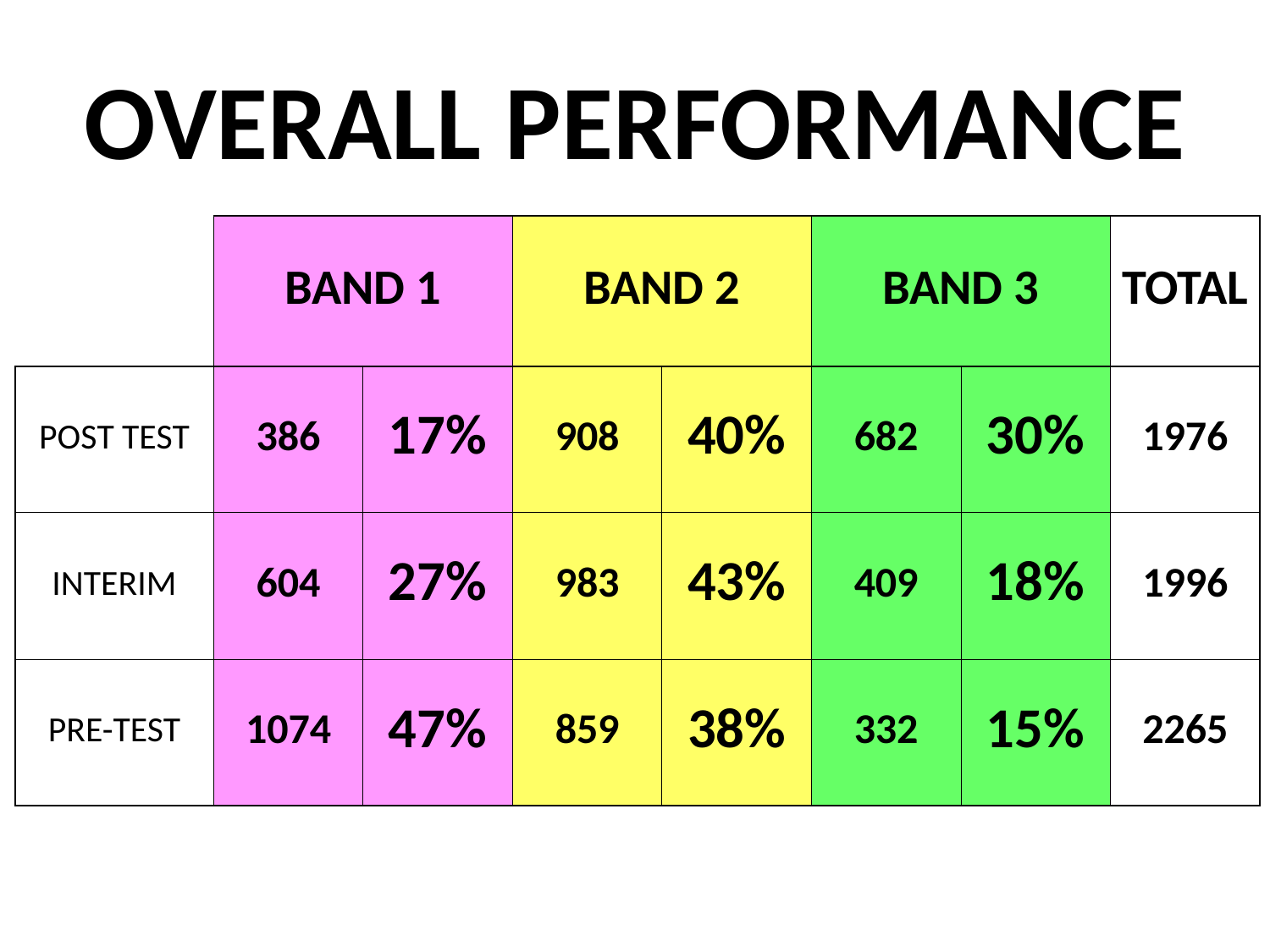

# OVERALL PERFORMANCE
|  | BAND 1 |  | BAND 2 |  | BAND 3 |  | TOTAL |
| --- | --- | --- | --- | --- | --- | --- | --- |
| POST TEST | 386 | 17% | 908 | 40% | 682 | 30% | 1976 |
| INTERIM | 604 | 27% | 983 | 43% | 409 | 18% | 1996 |
| PRE-TEST | 1074 | 47% | 859 | 38% | 332 | 15% | 2265 |